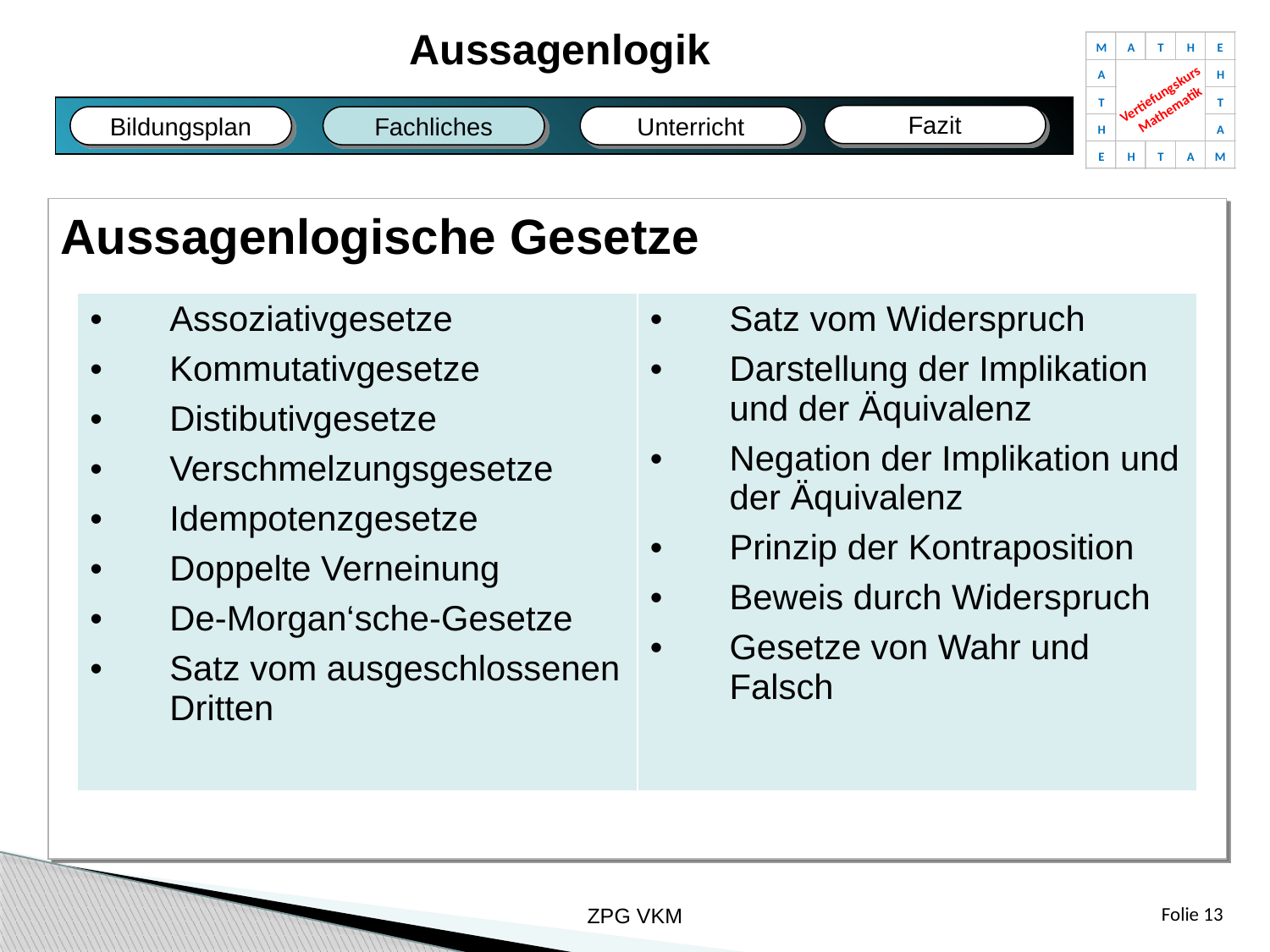

Aussagenlogik

M
A
T
H
E

A
H
Vertiefungskurs
Mathematik

T
T

H
A

E
H
T
A
M

Fazit
Fachliches
Bildungsplan
Unterricht
Fazit
Bildungsplan
Fachliches
Unterricht
Aussagenlogische Gesetze

| Assoziativgesetze Kommutativgesetze Distibutivgesetze Verschmelzungsgesetze Idempotenzgesetze Doppelte Verneinung De-Morgan‘sche-Gesetze Satz vom ausgeschlossenen Dritten | Satz vom Widerspruch Darstellung der Implikation und der Äquivalenz Negation der Implikation und der Äquivalenz Prinzip der Kontraposition Beweis durch Widerspruch Gesetze von Wahr und Falsch |
| --- | --- |

ZPG VKM
Folie 13